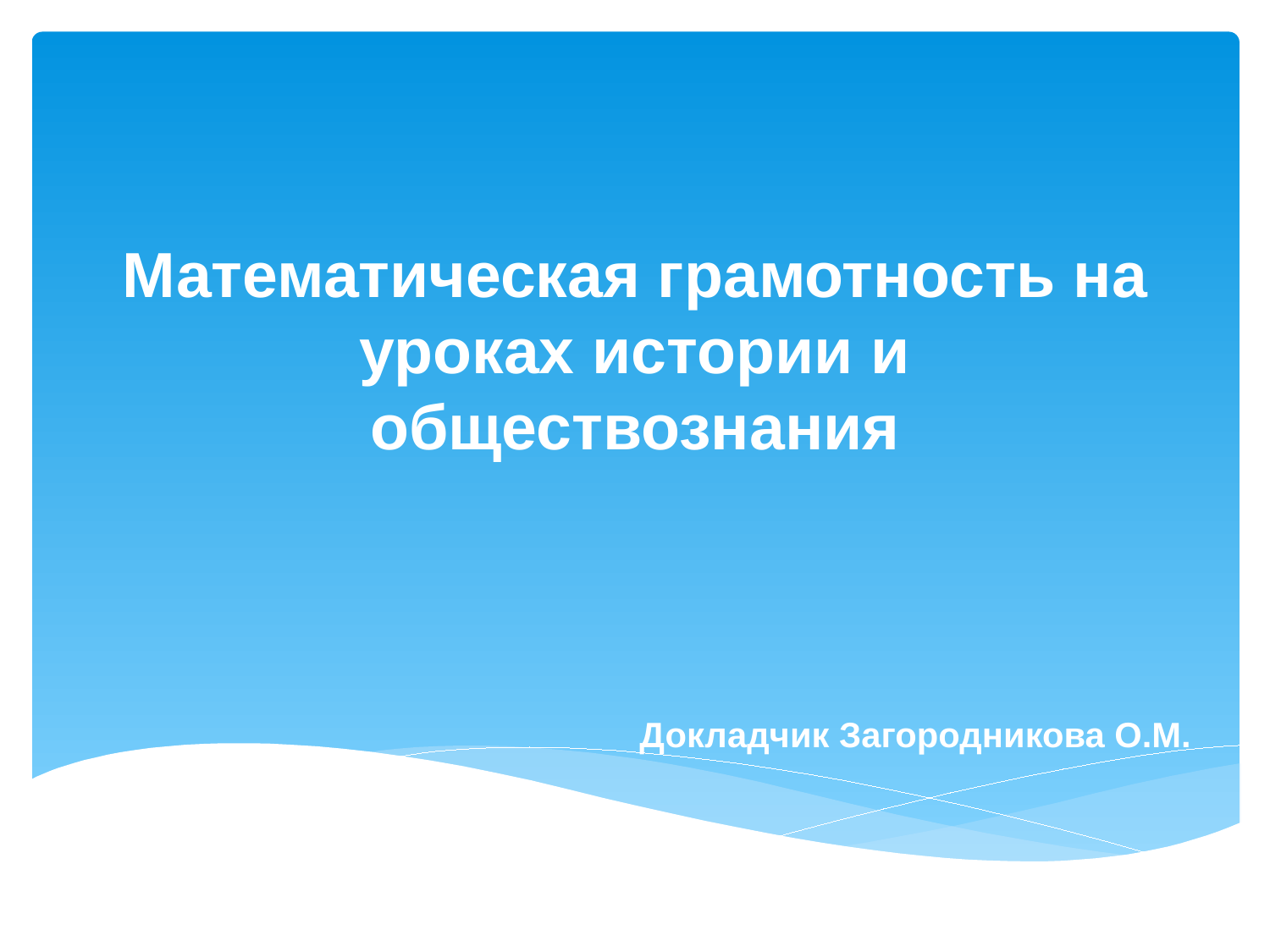

# Математическая грамотность на уроках истории и обществознания
Докладчик Загородникова О.М.